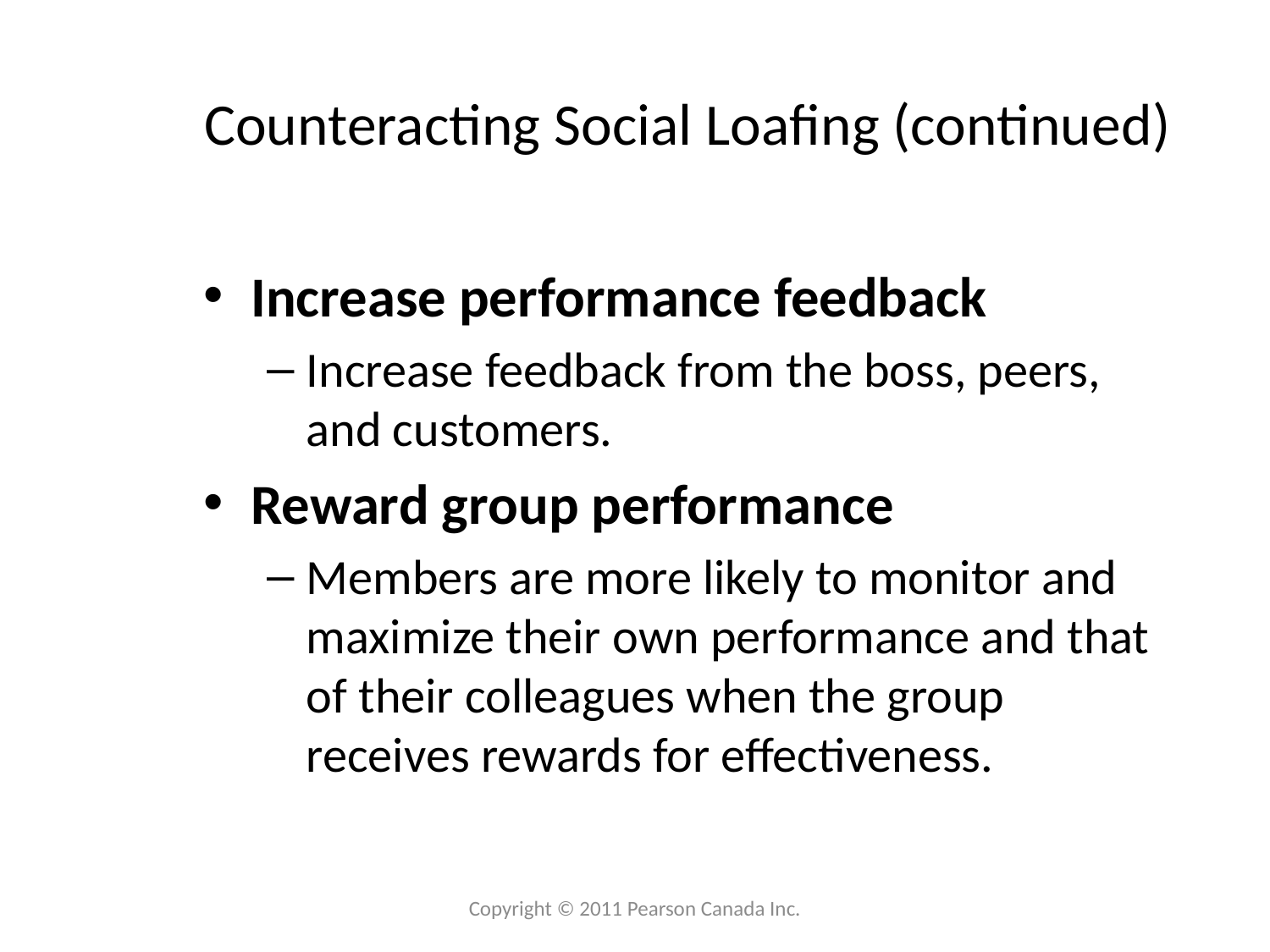

# Counteracting Social Loafing (continued)
Increase performance feedback
Increase feedback from the boss, peers, and customers.
Reward group performance
Members are more likely to monitor and maximize their own performance and that of their colleagues when the group receives rewards for effectiveness.
Copyright © 2011 Pearson Canada Inc.